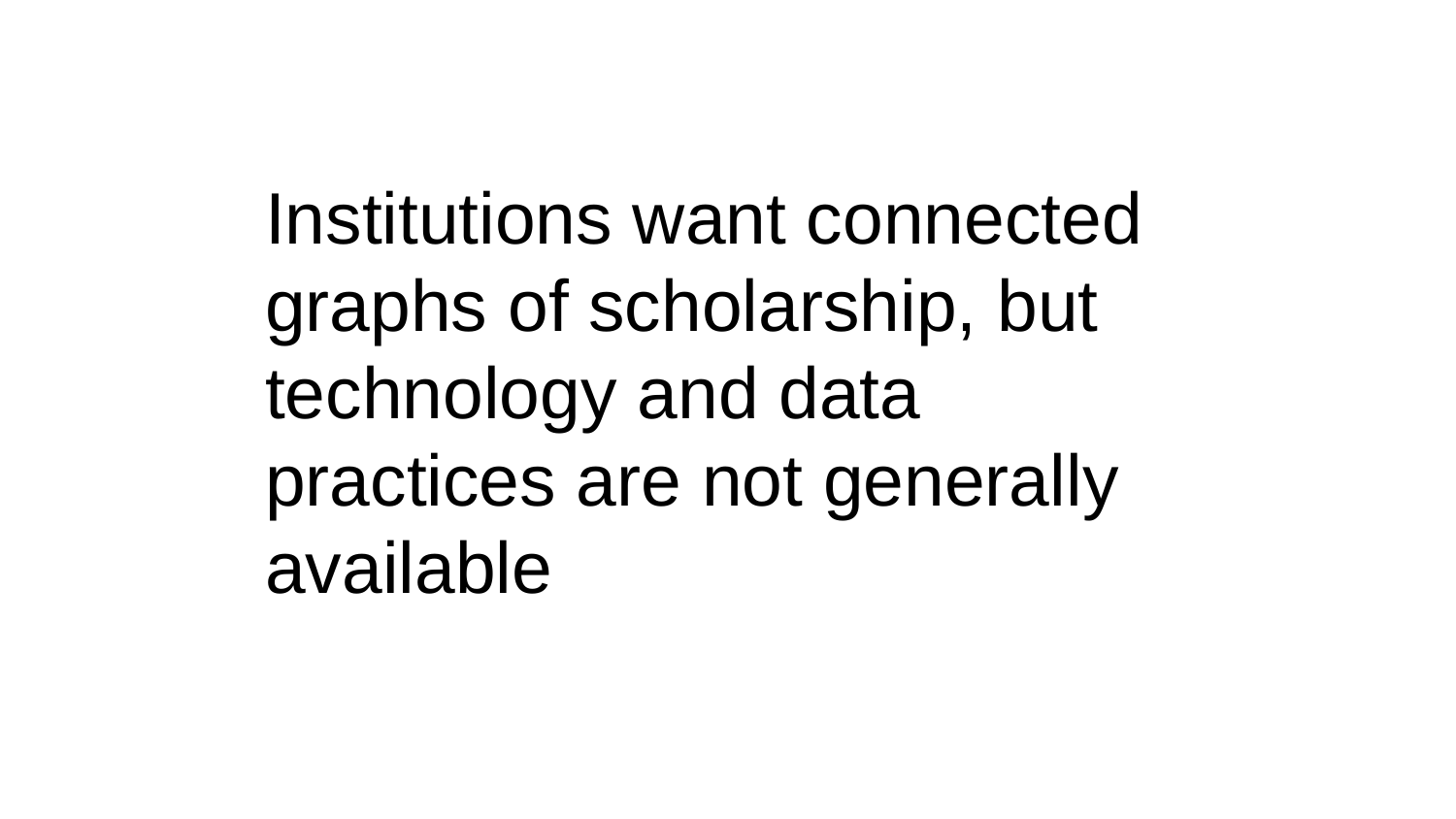

# Institutions want connected graphs of scholarship, but technology and data practices are not generally available